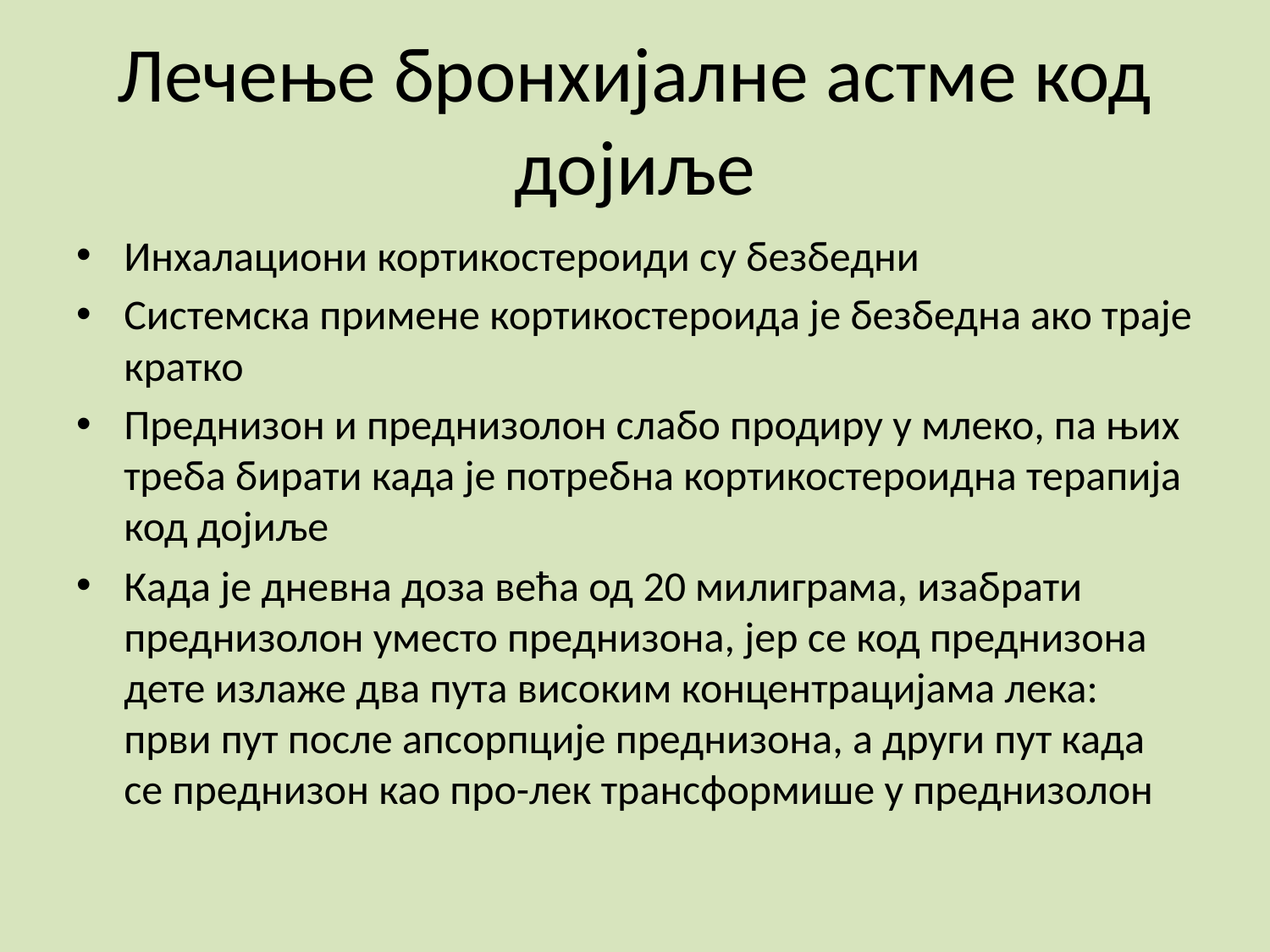

# Лечење бронхијалне астме код дојиље
Инхалациони кортикостероиди су безбедни
Системска примене кортикостероида је безбедна ако траје кратко
Преднизон и преднизолон слабо продиру у млеко, па њих треба бирати када је потребна кортикостероидна терапија код дојиље
Када је дневна доза већа од 20 милиграма, изабрати преднизолон уместо преднизона, јер се код преднизона дете излаже два пута високим концентрацијама лека: први пут после апсорпције преднизона, а други пут када се преднизон као про-лек трансформише у преднизолон